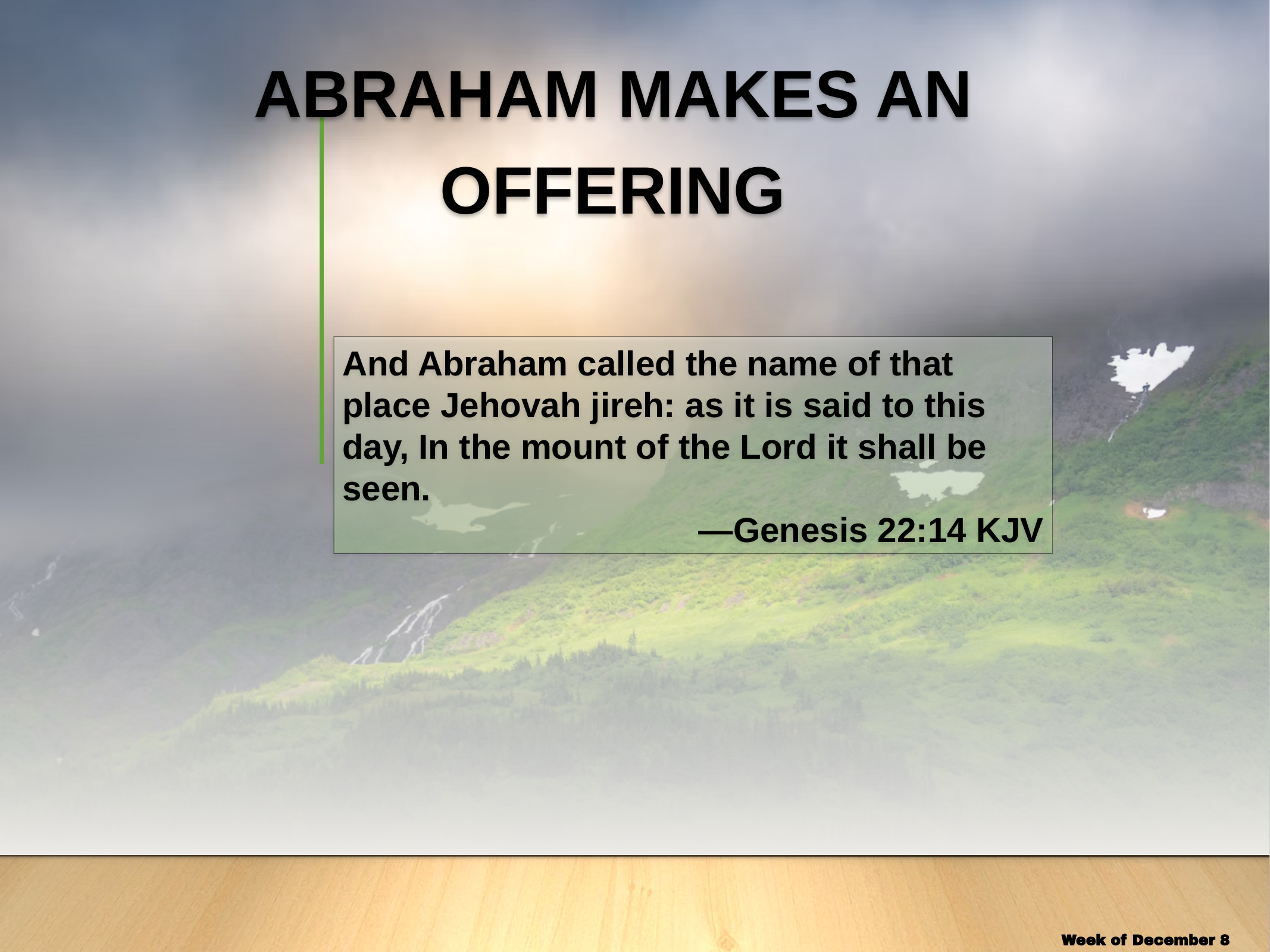

Abraham Makes an Offering
And Abraham called the name of that place Jehovah jireh: as it is said to this day, In the mount of the Lord it shall be seen.
—Genesis 22:14 KJV
Week of December 8